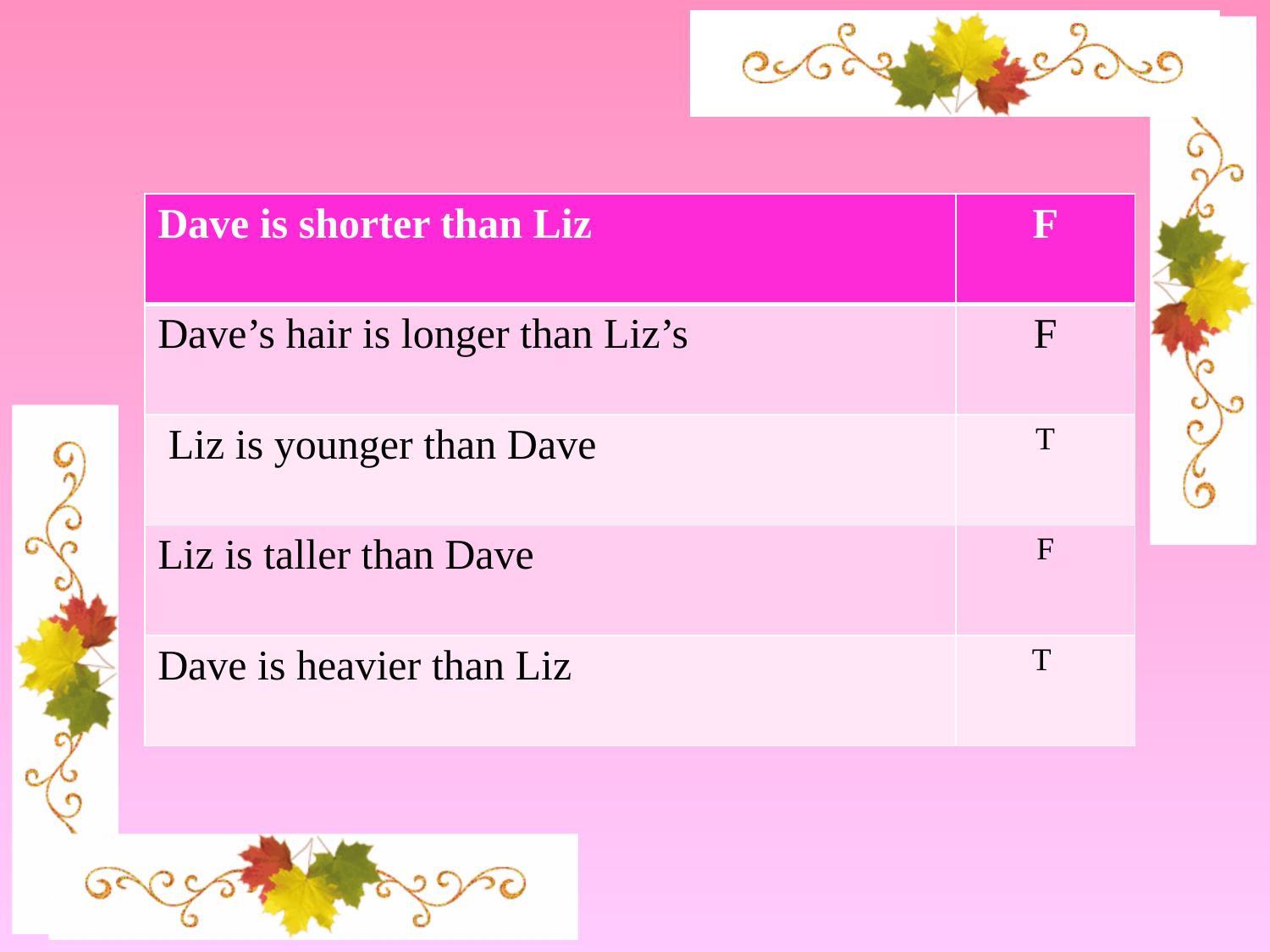

| Dave is shorter than Liz | F |
| --- | --- |
| Dave’s hair is longer than Liz’s | F |
| Liz is younger than Dave | T |
| Liz is taller than Dave | F |
| Dave is heavier than Liz | T |